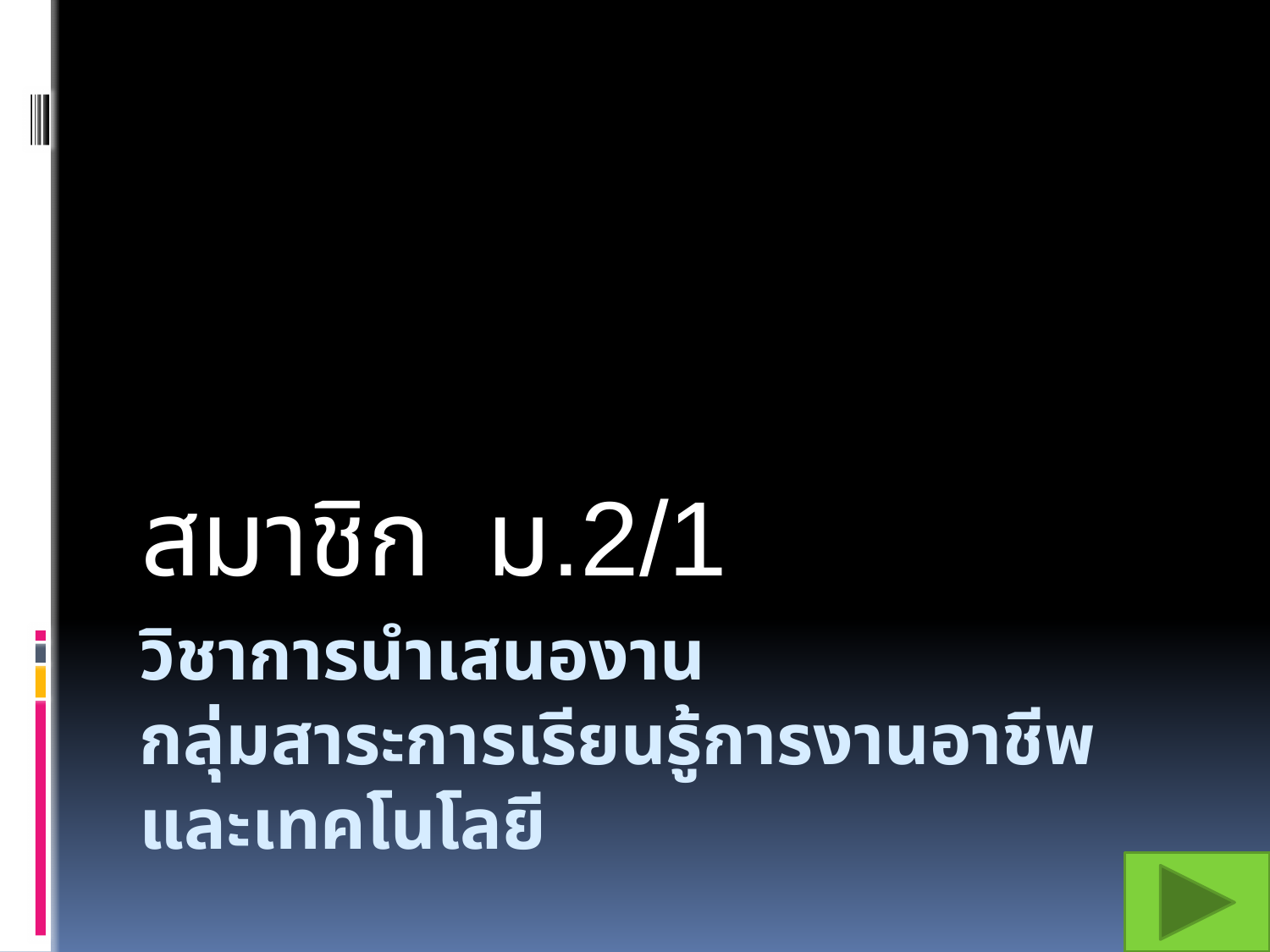

สมาชิก  ม.2/1
# วิชาการนำเสนองาน กลุ่มสาระการเรียนรู้การงานอาชีพและเทคโนโลยี